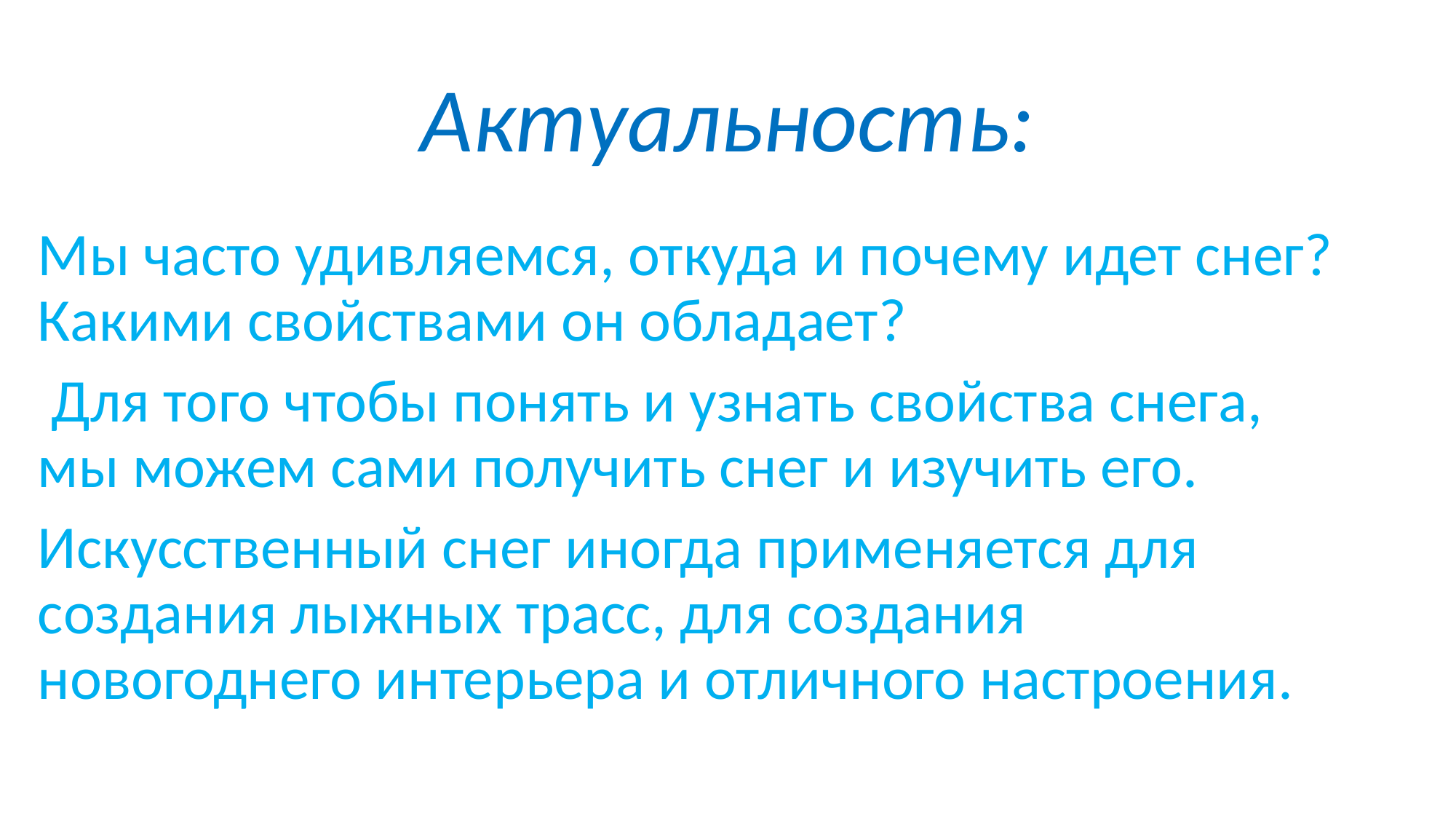

# Актуальность:
Мы часто удивляемся, откуда и почему идет снег? Какими свойствами он обладает?
 Для того чтобы понять и узнать свойства снега, мы можем сами получить снег и изучить его.
Искусственный снег иногда применяется для создания лыжных трасс, для создания новогоднего интерьера и отличного настроения.